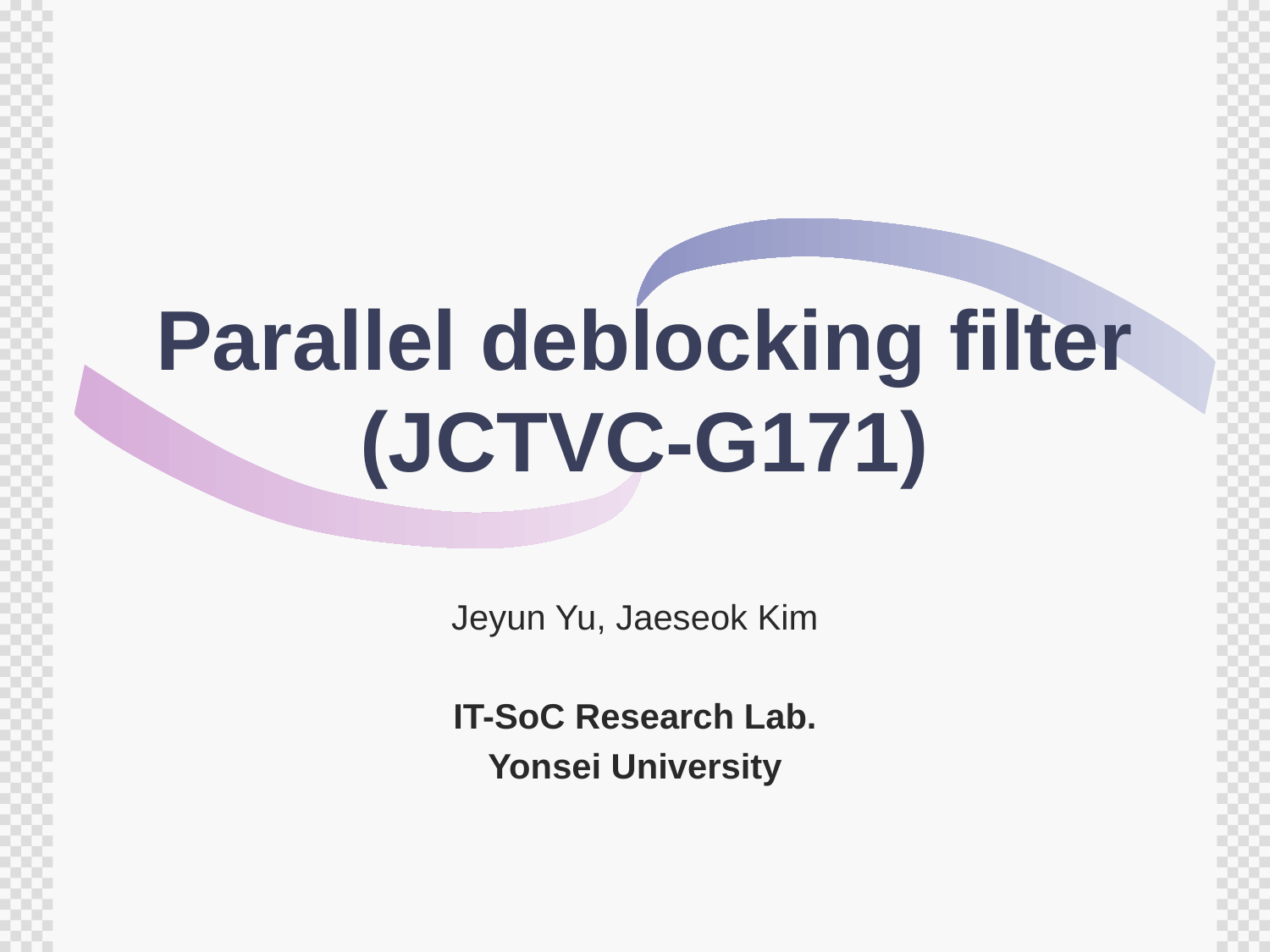

# Parallel deblocking filter (JCTVC-G171)

Jeyun Yu, Jaeseok Kim

IT-SoC Research Lab.
Yonsei University